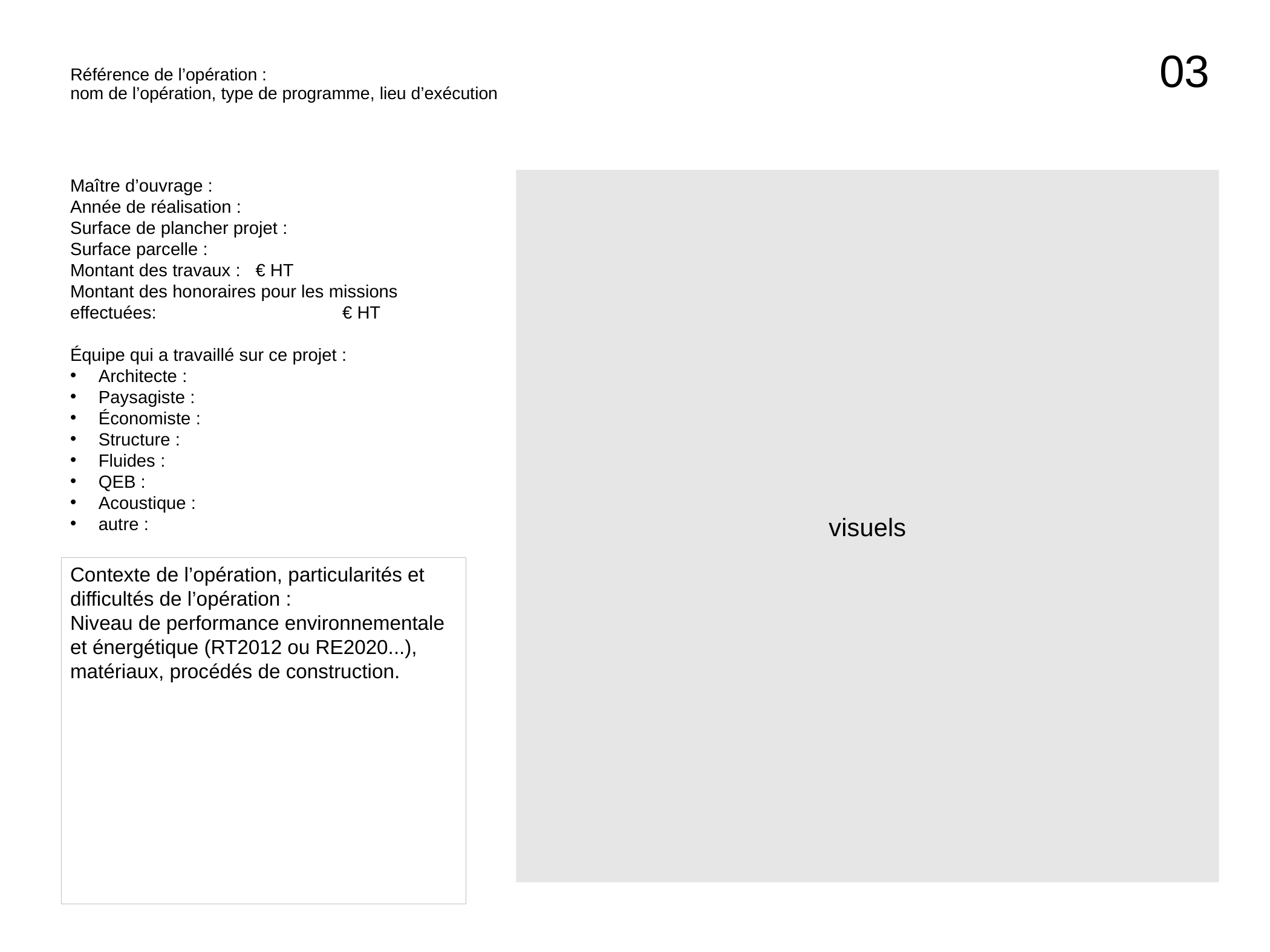

03
# Référence de l’opération : nom de l’opération, type de programme, lieu d’exécution
visuels
Maître d’ouvrage :
Année de réalisation :
Surface de plancher projet :
Surface parcelle :
Montant des travaux :   € HT
Montant des honoraires pour les missions effectuées: 		€ HT

Équipe qui a travaillé sur ce projet :
Architecte :
Paysagiste :
Économiste :
Structure :
Fluides :
QEB :
Acoustique :
autre :
Contexte de l’opération, particularités et difficultés de l’opération :
Niveau de performance environnementale et énergétique (RT2012 ou RE2020...), matériaux, procédés de construction.